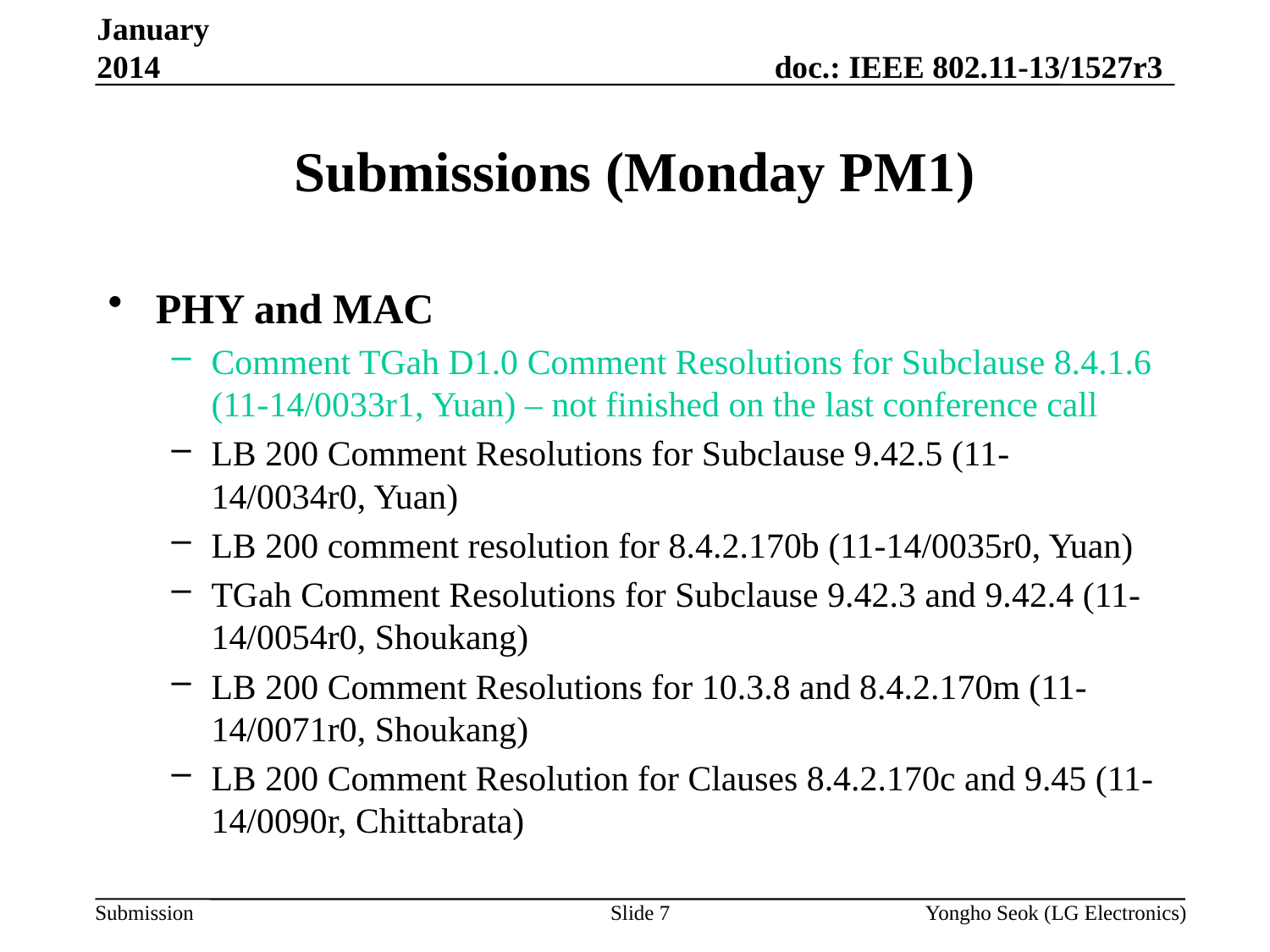

January 2014
# Submissions (Monday PM1)
PHY and MAC
Comment TGah D1.0 Comment Resolutions for Subclause 8.4.1.6 (11-14/0033r1, Yuan) – not finished on the last conference call
LB 200 Comment Resolutions for Subclause 9.42.5 (11-14/0034r0, Yuan)
LB 200 comment resolution for 8.4.2.170b (11-14/0035r0, Yuan)
TGah Comment Resolutions for Subclause 9.42.3 and 9.42.4 (11-14/0054r0, Shoukang)
LB 200 Comment Resolutions for 10.3.8 and 8.4.2.170m (11-14/0071r0, Shoukang)
LB 200 Comment Resolution for Clauses 8.4.2.170c and 9.45 (11-14/0090r, Chittabrata)

Slide 7
Yongho Seok (LG Electronics)